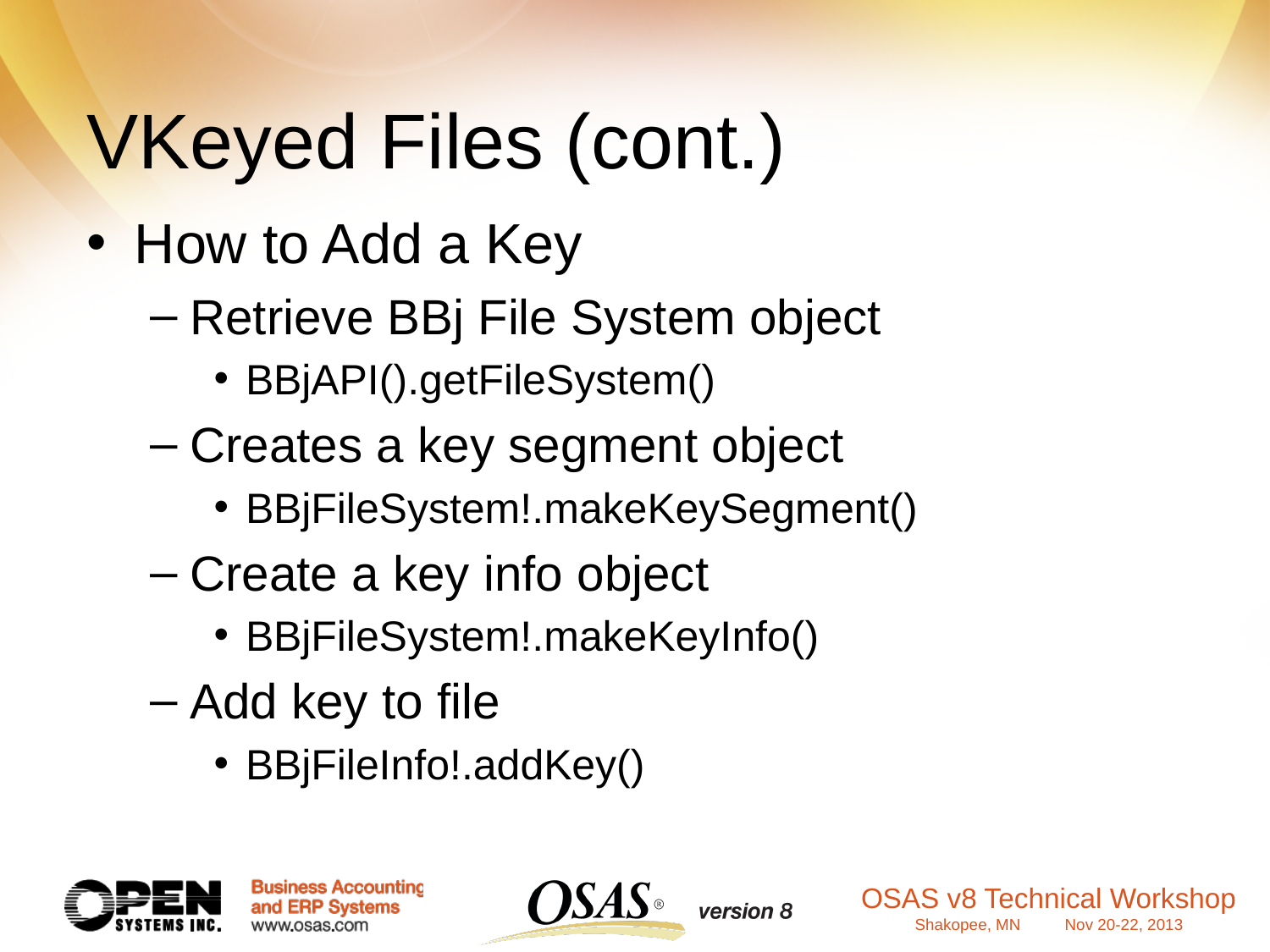

# VKeyed Files (cont.)
How to Add a Key
Retrieve BBj File System object
BBjAPI().getFileSystem()
Creates a key segment object
BBjFileSystem!.makeKeySegment()
Create a key info object
BBjFileSystem!.makeKeyInfo()
Add key to file
BBjFileInfo!.addKey()